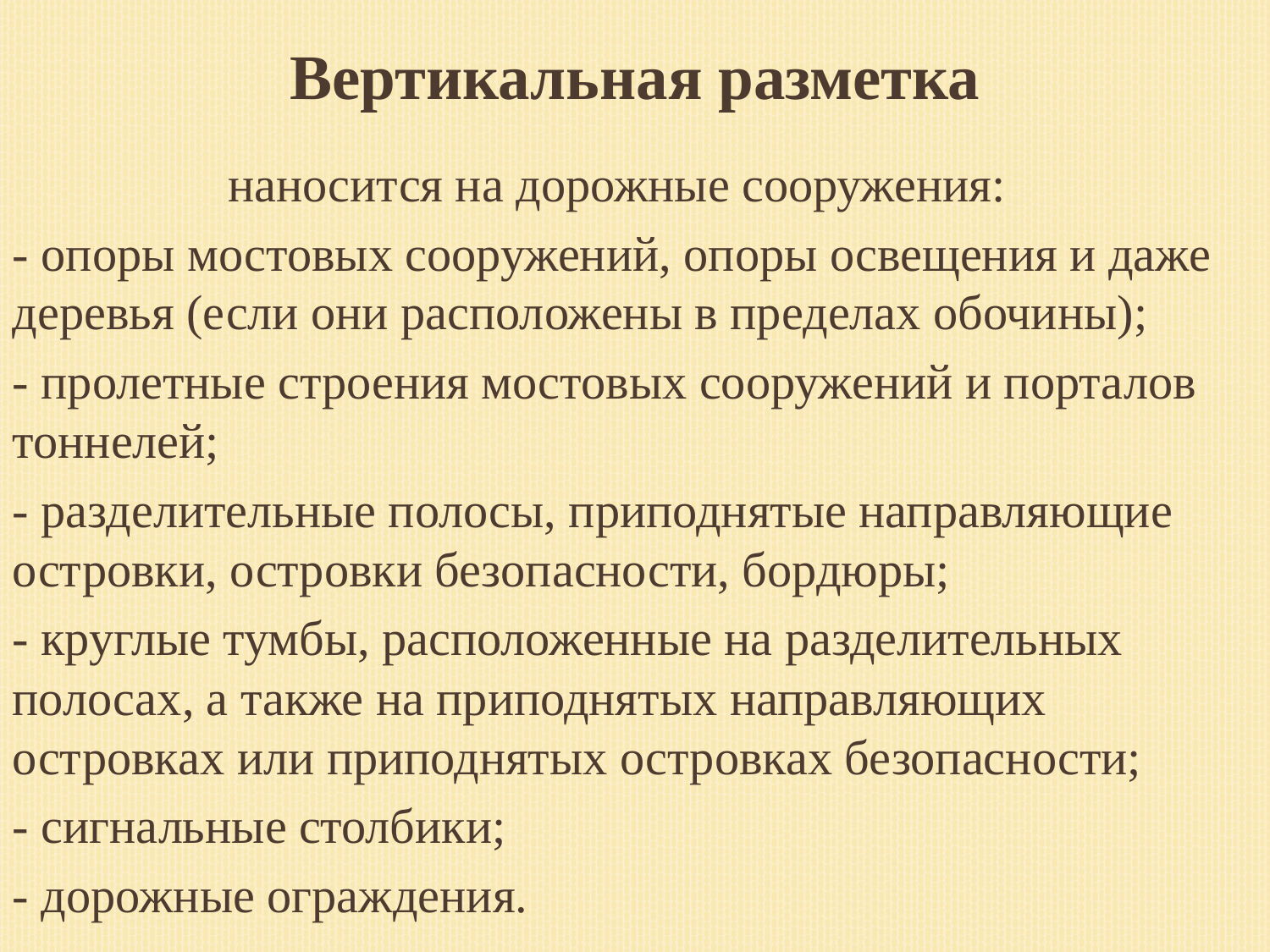

Вертикальная разметка
наносится на дорожные сооружения:
- опоры мостовых сооружений, опоры освещения и даже деревья (если они расположены в пределах обочины);
- пролетные строения мостовых сооружений и порталов тоннелей;
- разделительные полосы, приподнятые направляющие островки, островки безопасности, бордюры;
- круглые тумбы, расположенные на разделительных полосах, а также на приподнятых направляющих островках или приподнятых островках безопасности;
- сигнальные столбики;
- дорожные ограждения.